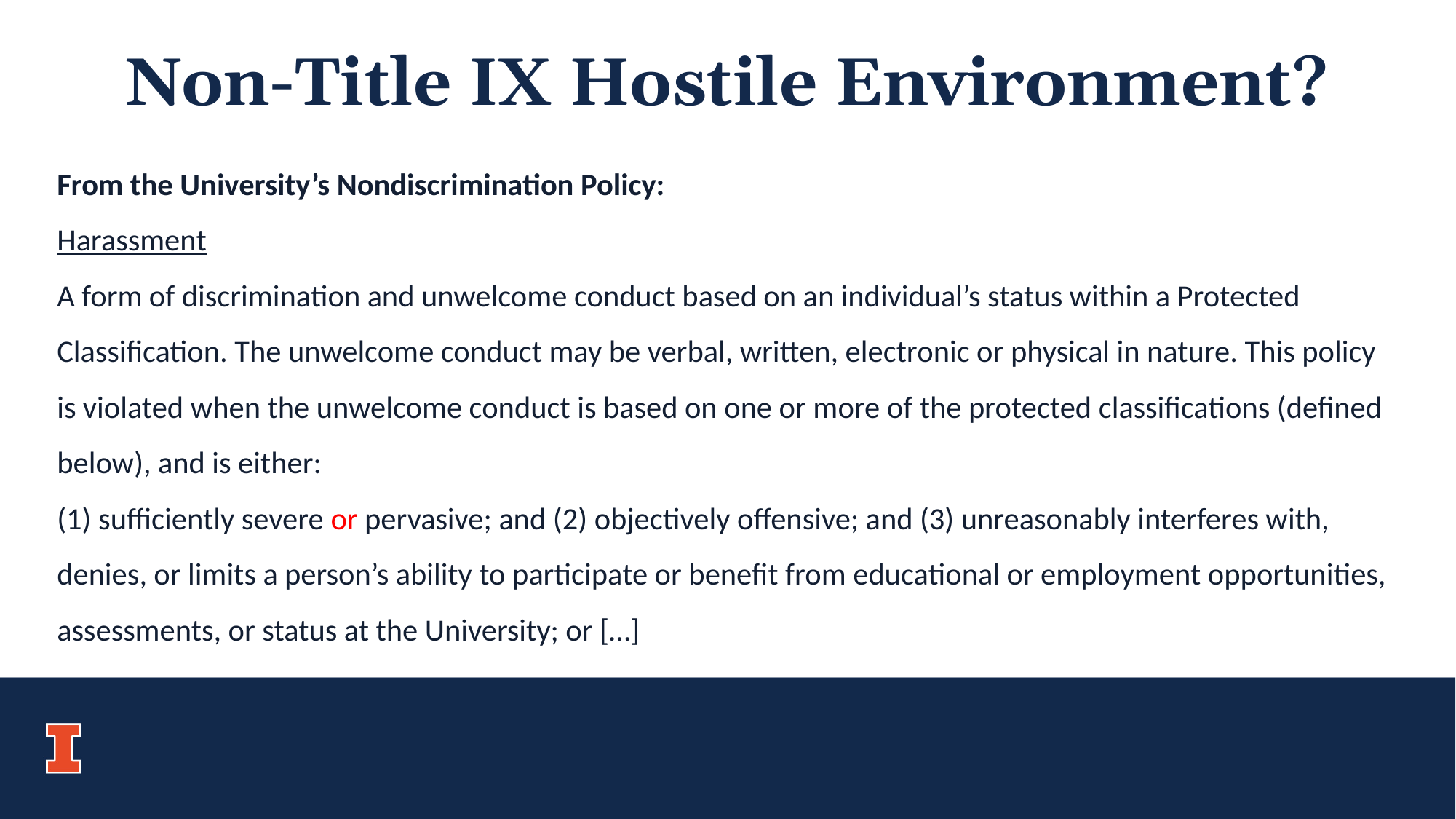

Non-Title IX Hostile Environment?
From the University’s Nondiscrimination Policy:
Harassment
A form of discrimination and unwelcome conduct based on an individual’s status within a Protected Classification. The unwelcome conduct may be verbal, written, electronic or physical in nature. This policy is violated when the unwelcome conduct is based on one or more of the protected classifications (defined below), and is either:
(1) sufficiently severe or pervasive; and (2) objectively offensive; and (3) unreasonably interferes with, denies, or limits a person’s ability to participate or benefit from educational or employment opportunities, assessments, or status at the University; or […]